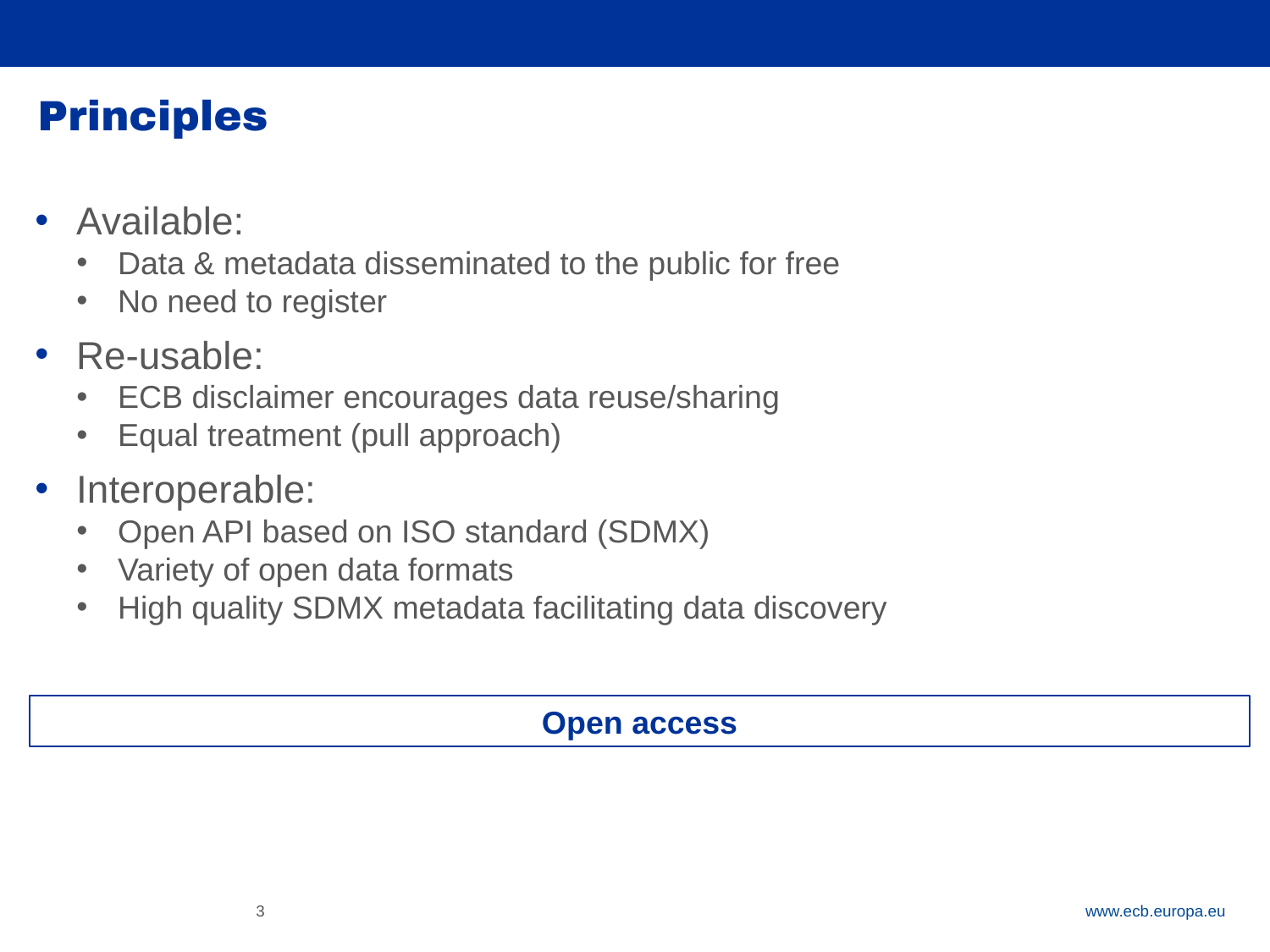

# Principles
Available:
Data & metadata disseminated to the public for free
No need to register
Re-usable:
ECB disclaimer encourages data reuse/sharing
Equal treatment (pull approach)
Interoperable:
Open API based on ISO standard (SDMX)
Variety of open data formats
High quality SDMX metadata facilitating data discovery

Open access
3